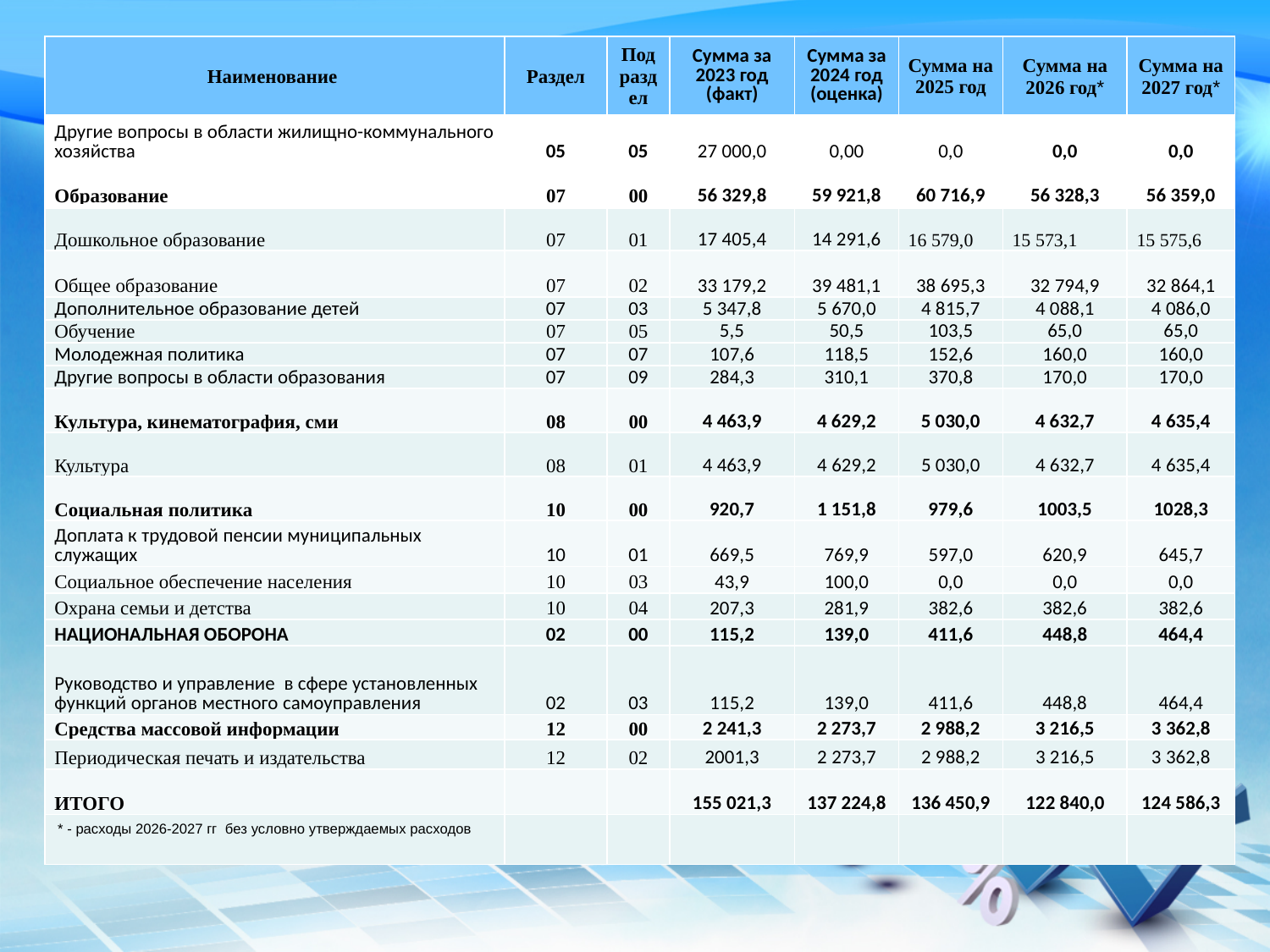

| Наименование | Раздел | Подраздел | Сумма за 2023 год (факт) | Сумма за 2024 год (оценка) | Сумма на 2025 год | Сумма на 2026 год\* | Сумма на 2027 год\* |
| --- | --- | --- | --- | --- | --- | --- | --- |
| Другие вопросы в области жилищно-коммунального хозяйства | 05 | 05 | 27 000,0 | 0,00 | 0,0 | 0,0 | 0,0 |
| Образование | 07 | 00 | 56 329,8 | 59 921,8 | 60 716,9 | 56 328,3 | 56 359,0 |
| Дошкольное образование | 07 | 01 | 17 405,4 | 14 291,6 | 16 579,0 | 15 573,1 | 15 575,6 |
| Общее образование | 07 | 02 | 33 179,2 | 39 481,1 | 38 695,3 | 32 794,9 | 32 864,1 |
| Дополнительное образование детей | 07 | 03 | 5 347,8 | 5 670,0 | 4 815,7 | 4 088,1 | 4 086,0 |
| Обучение | 07 | 05 | 5,5 | 50,5 | 103,5 | 65,0 | 65,0 |
| Молодежная политика | 07 | 07 | 107,6 | 118,5 | 152,6 | 160,0 | 160,0 |
| Другие вопросы в области образования | 07 | 09 | 284,3 | 310,1 | 370,8 | 170,0 | 170,0 |
| Культура, кинематография, сми | 08 | 00 | 4 463,9 | 4 629,2 | 5 030,0 | 4 632,7 | 4 635,4 |
| Культура | 08 | 01 | 4 463,9 | 4 629,2 | 5 030,0 | 4 632,7 | 4 635,4 |
| Социальная политика | 10 | 00 | 920,7 | 1 151,8 | 979,6 | 1003,5 | 1028,3 |
| Доплата к трудовой пенсии муниципальных служащих | 10 | 01 | 669,5 | 769,9 | 597,0 | 620,9 | 645,7 |
| Социальное обеспечение населения | 10 | 03 | 43,9 | 100,0 | 0,0 | 0,0 | 0,0 |
| Охрана семьи и детства | 10 | 04 | 207,3 | 281,9 | 382,6 | 382,6 | 382,6 |
| НАЦИОНАЛЬНАЯ ОБОРОНА | 02 | 00 | 115,2 | 139,0 | 411,6 | 448,8 | 464,4 |
| Руководство и управление в сфере установленных функций органов местного самоуправления | 02 | 03 | 115,2 | 139,0 | 411,6 | 448,8 | 464,4 |
| Средства массовой информации | 12 | 00 | 2 241,3 | 2 273,7 | 2 988,2 | 3 216,5 | 3 362,8 |
| Периодическая печать и издательства | 12 | 02 | 2001,3 | 2 273,7 | 2 988,2 | 3 216,5 | 3 362,8 |
| ИТОГО |  |  | 155 021,3 | 137 224,8 | 136 450,9 | 122 840,0 | 124 586,3 |
| \* - расходы 2026-2027 гг без условно утверждаемых расходов |  |  |  |  |  |  |  |